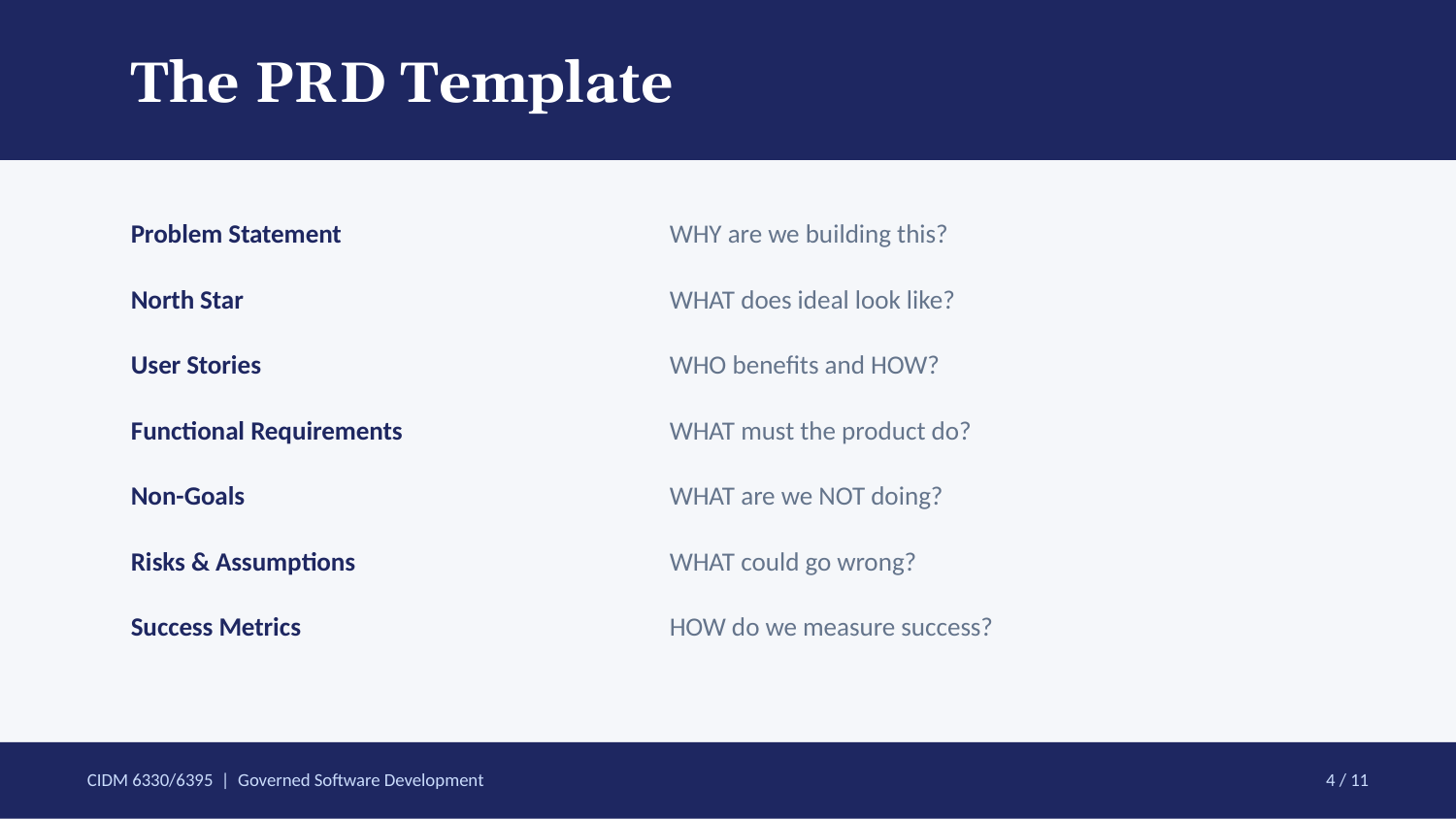

The PRD Template
Problem Statement
WHY are we building this?
North Star
WHAT does ideal look like?
User Stories
WHO benefits and HOW?
Functional Requirements
WHAT must the product do?
Non-Goals
WHAT are we NOT doing?
Risks & Assumptions
WHAT could go wrong?
Success Metrics
HOW do we measure success?

CIDM 6330/6395  |  Governed Software Development
4 / 11